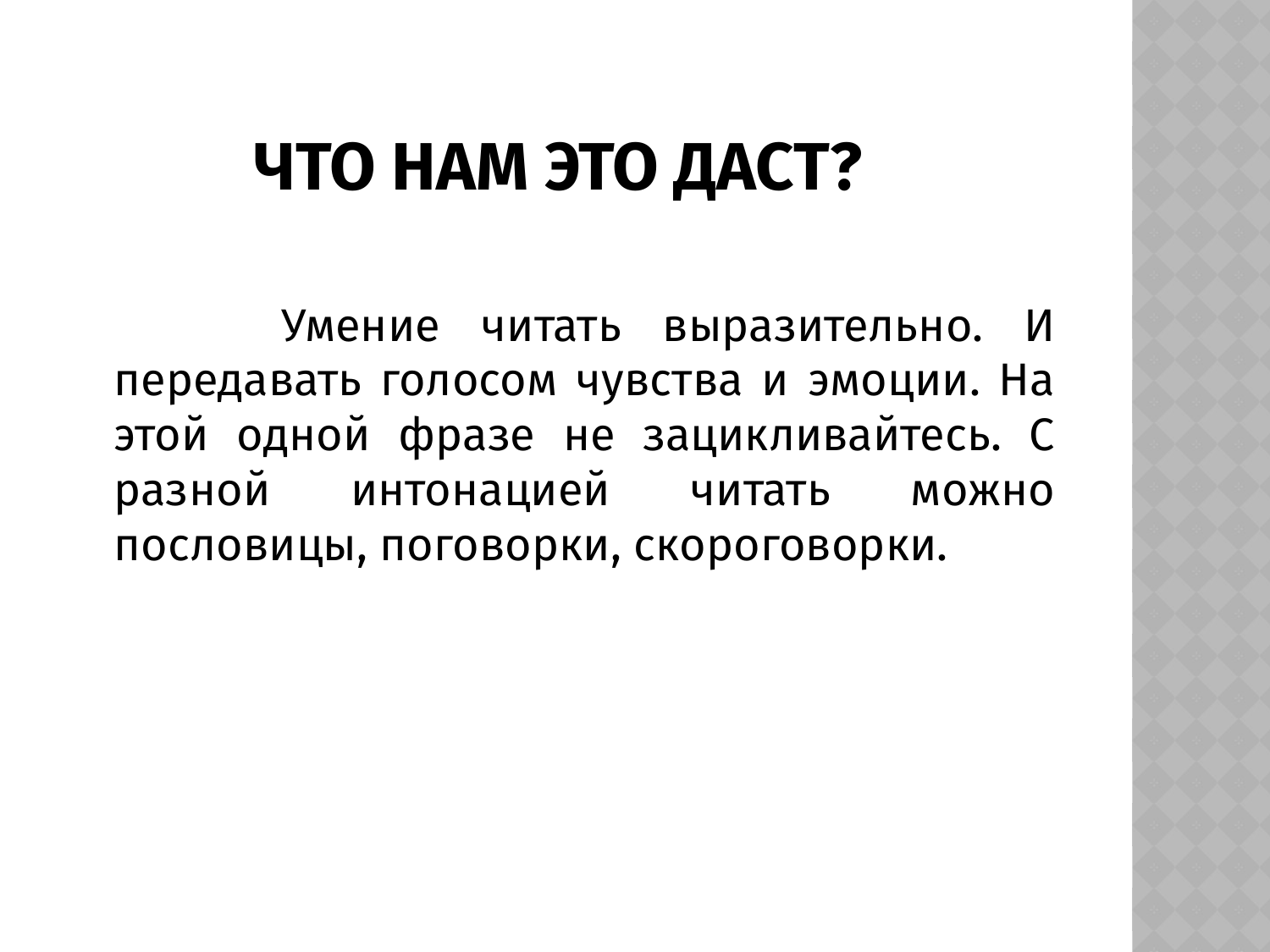

# Что нам это даст?

     Умение читать выразительно. И передавать голосом чувства и эмоции. На этой одной фразе не зацикливайтесь. С разной интонацией читать можно пословицы, поговорки, скороговорки.